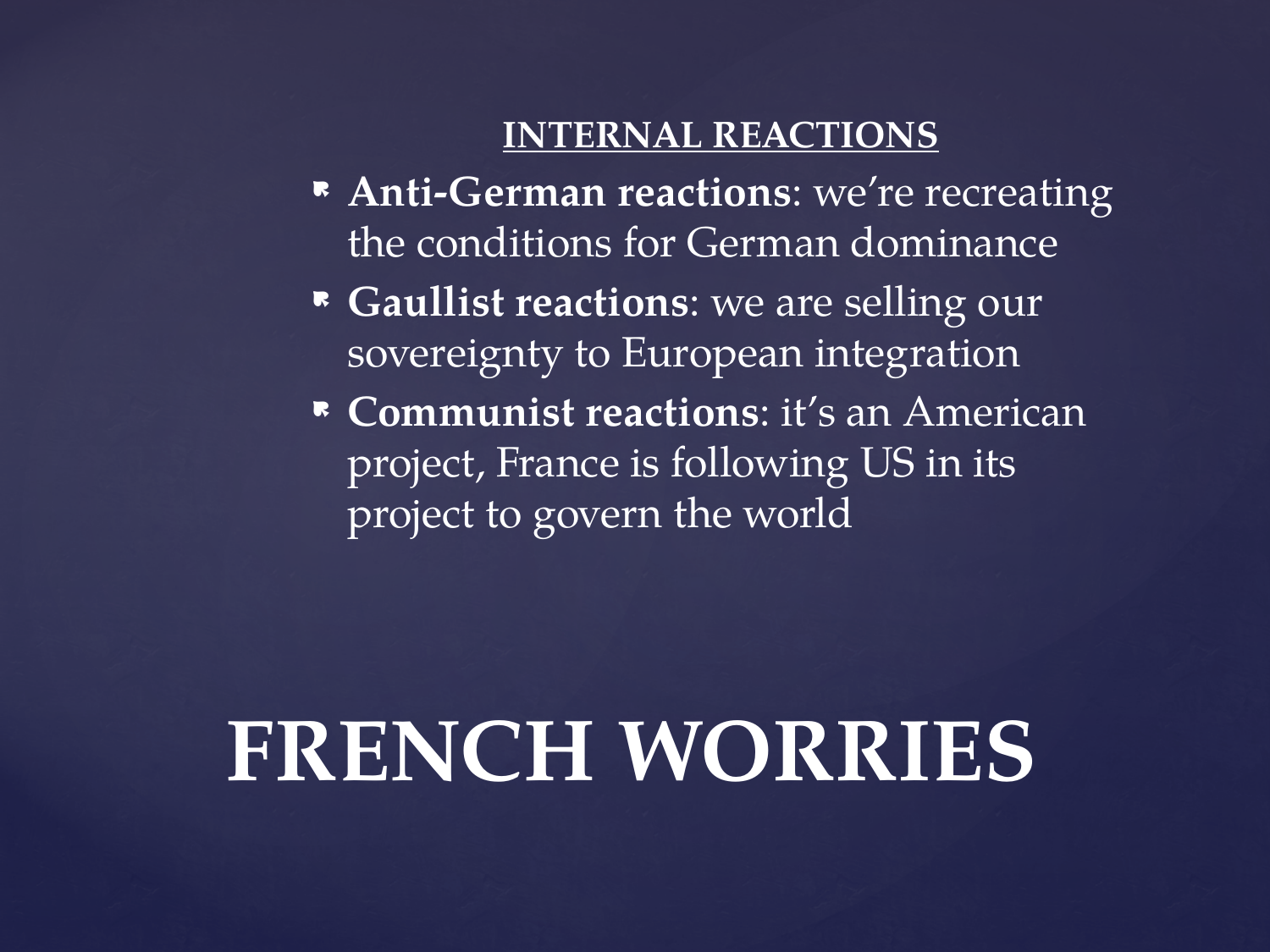

INTERNAL REACTIONS
Anti-German reactions: we’re recreating the conditions for German dominance
Gaullist reactions: we are selling our sovereignty to European integration
Communist reactions: it’s an American project, France is following US in its project to govern the world

# FRENCH WORRIES